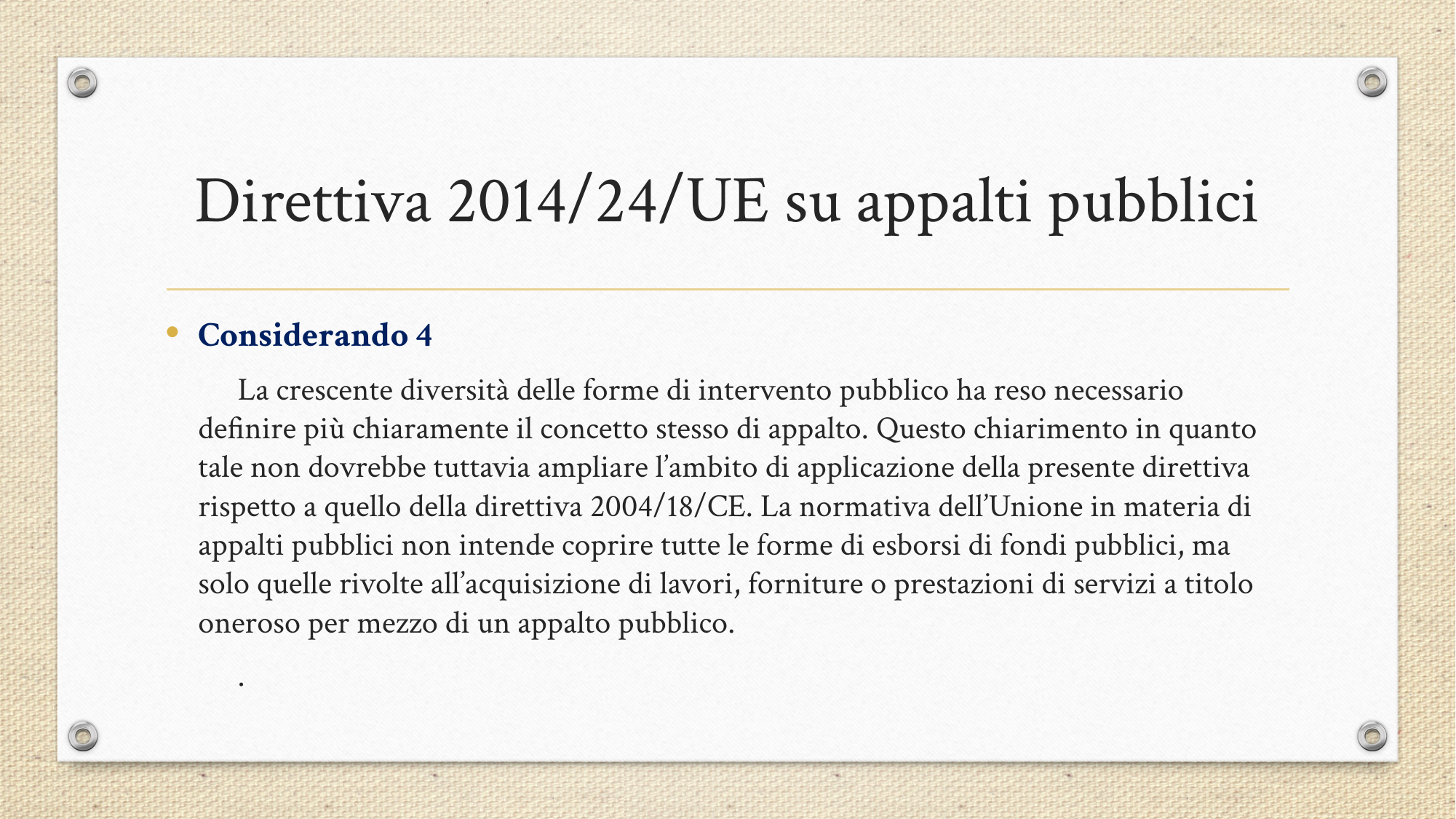

# Direttiva 2014/24/UE su appalti pubblici
Considerando 4
La crescente diversità delle forme di intervento pubblico ha reso necessario definire più chiaramente il concetto stesso di appalto. Questo chiarimento in quanto tale non dovrebbe tuttavia ampliare l’ambito di applicazione della presente direttiva rispetto a quello della direttiva 2004/18/CE. La normativa dell’Unione in materia di appalti pubblici non intende coprire tutte le forme di esborsi di fondi pubblici, ma solo quelle rivolte all’acquisizione di lavori, forniture o prestazioni di servizi a titolo oneroso per mezzo di un appalto pubblico.
.